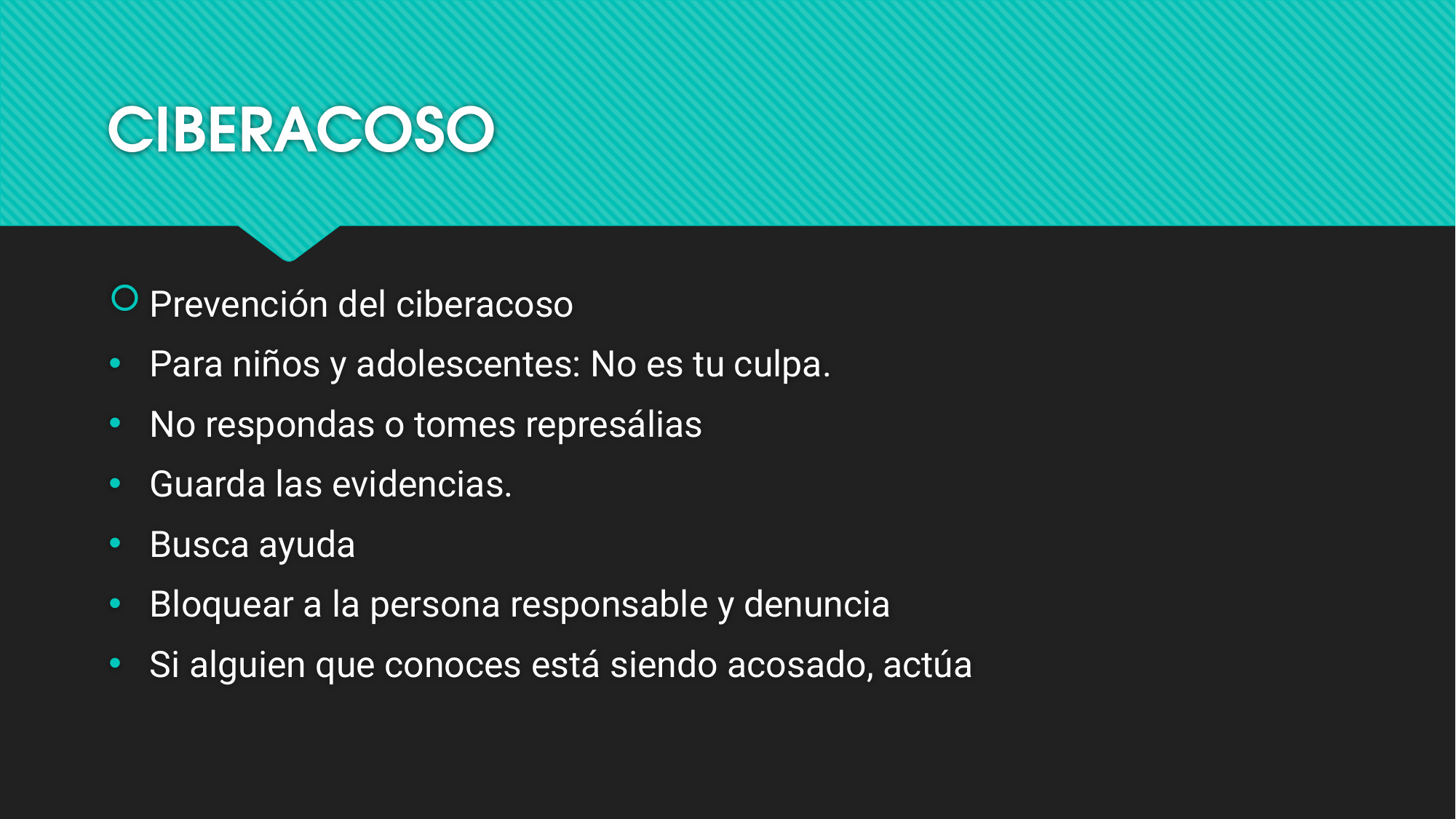

# CIBERACOSO
Prevención del ciberacoso
Para niños y adolescentes: No es tu culpa.
No respondas o tomes represálias
Guarda las evidencias.
Busca ayuda
Bloquear a la persona responsable y denuncia
Si alguien que conoces está siendo acosado, actúa